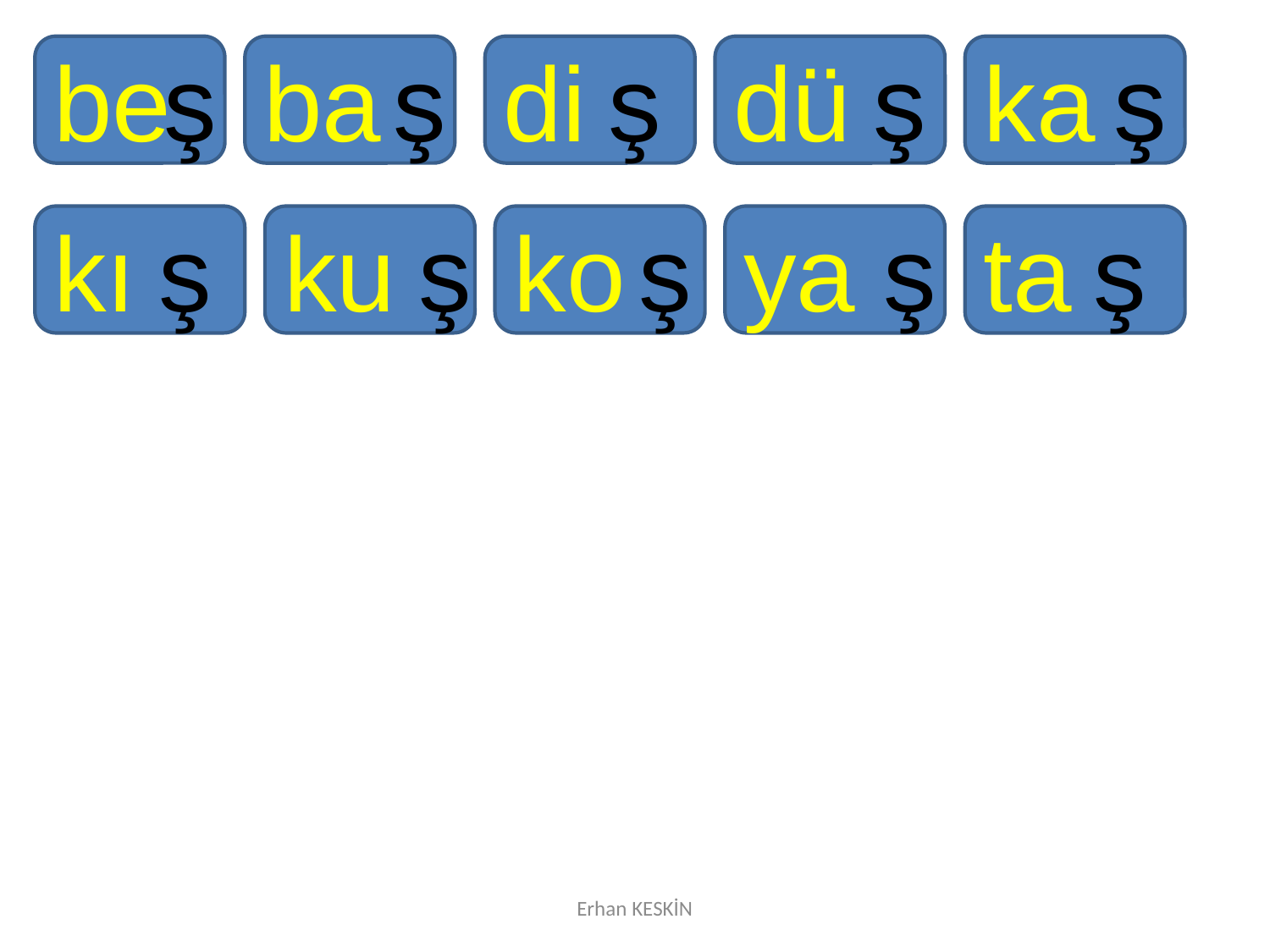

be

ş
ba
ş
di
ş
dü
ş
ka
ş
kı

ş
ku
ş
ko
ş
ya
ş
ta
ş
Erhan KESKİN